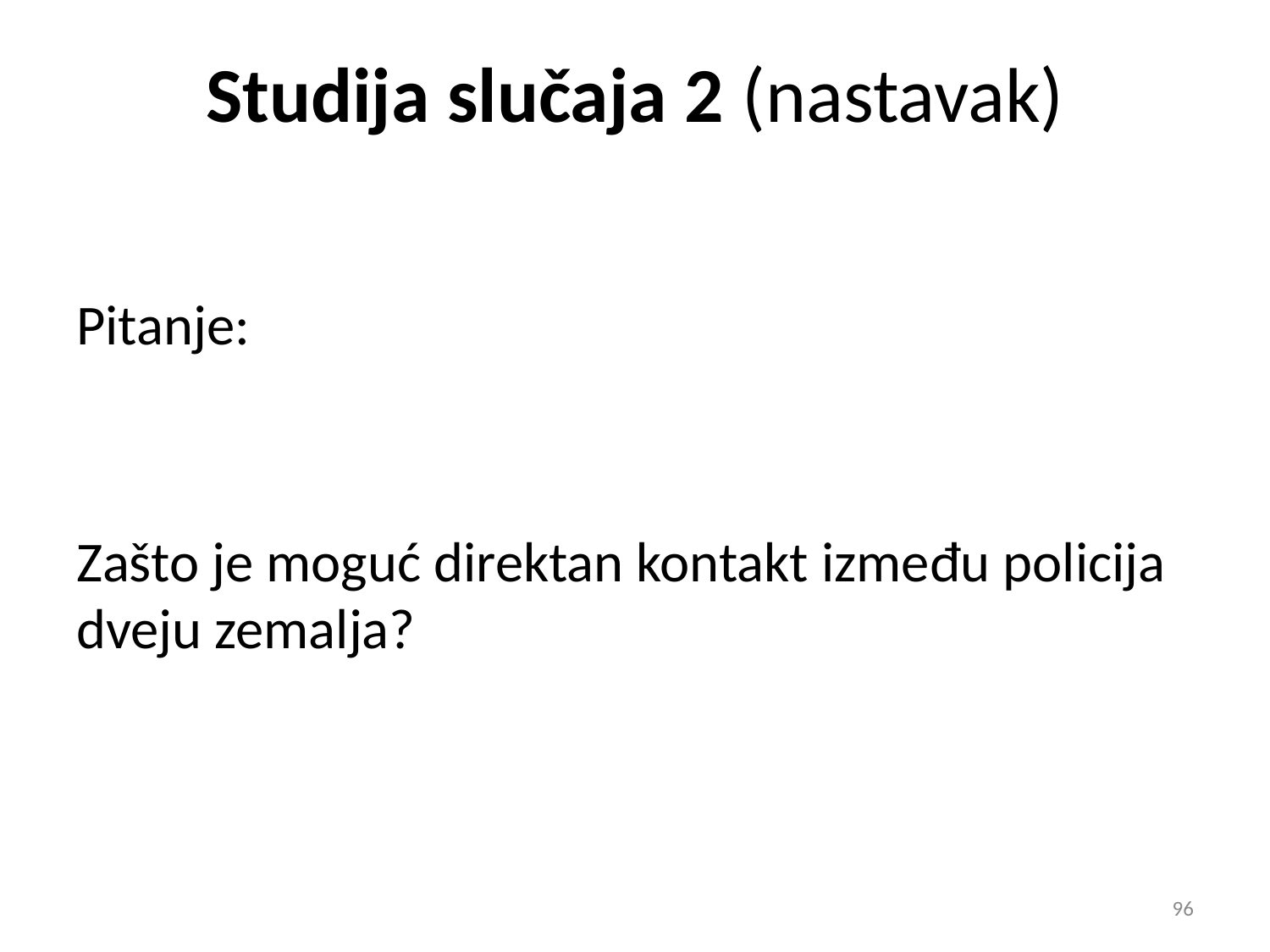

# Studija slučaja 2 (nastavak)
Pitanje:

Zašto je moguć direktan kontakt između policija dveju zemalja?

96